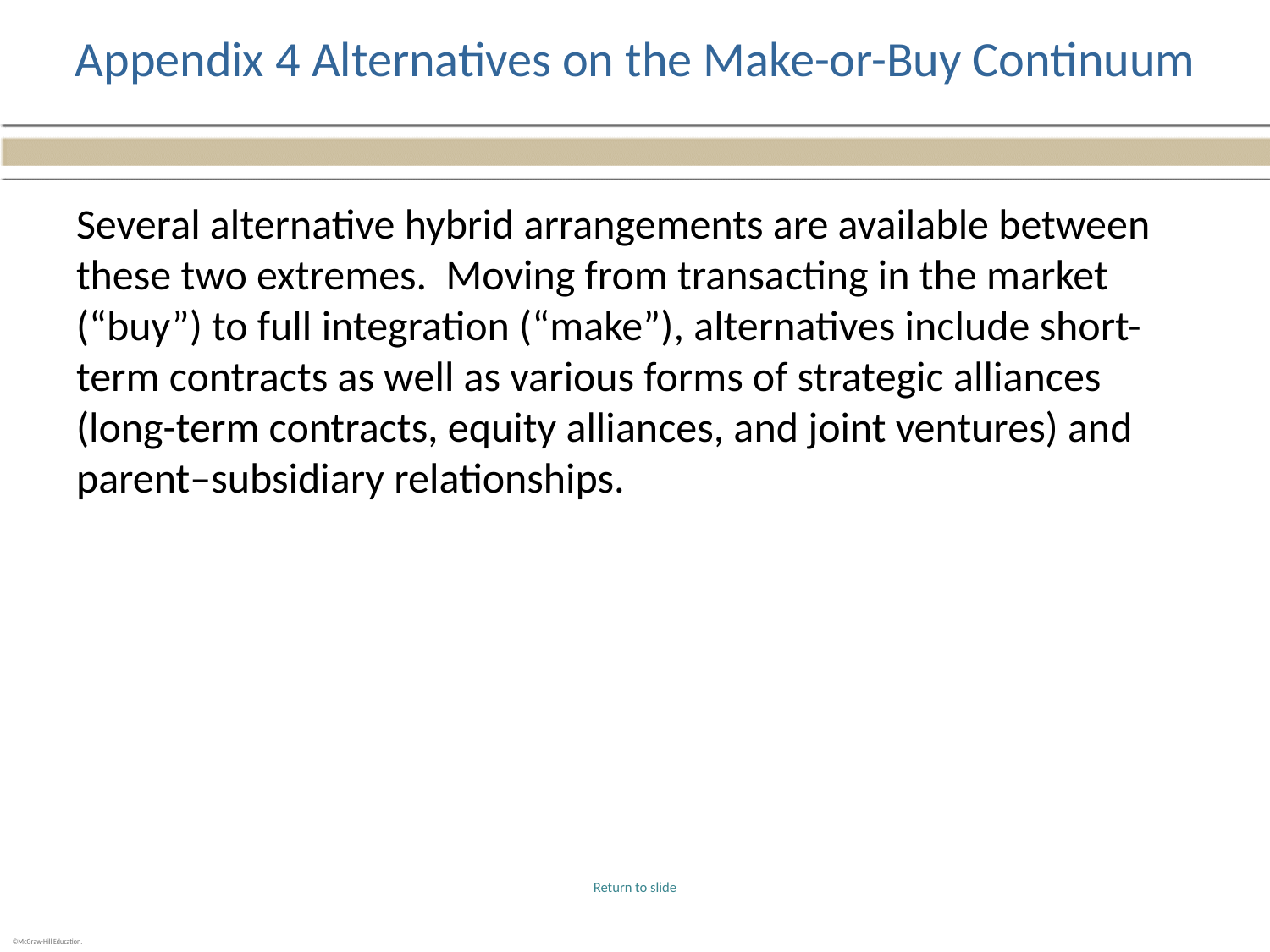

# Appendix 4 Alternatives on the Make-or-Buy Continuum
Several alternative hybrid arrangements are available between these two extremes.  Moving from transacting in the market (“buy”) to full integration (“make”), alternatives include short-term contracts as well as various forms of strategic alliances (long-term contracts, equity alliances, and joint ventures) and parent–subsidiary relationships.
Return to slide